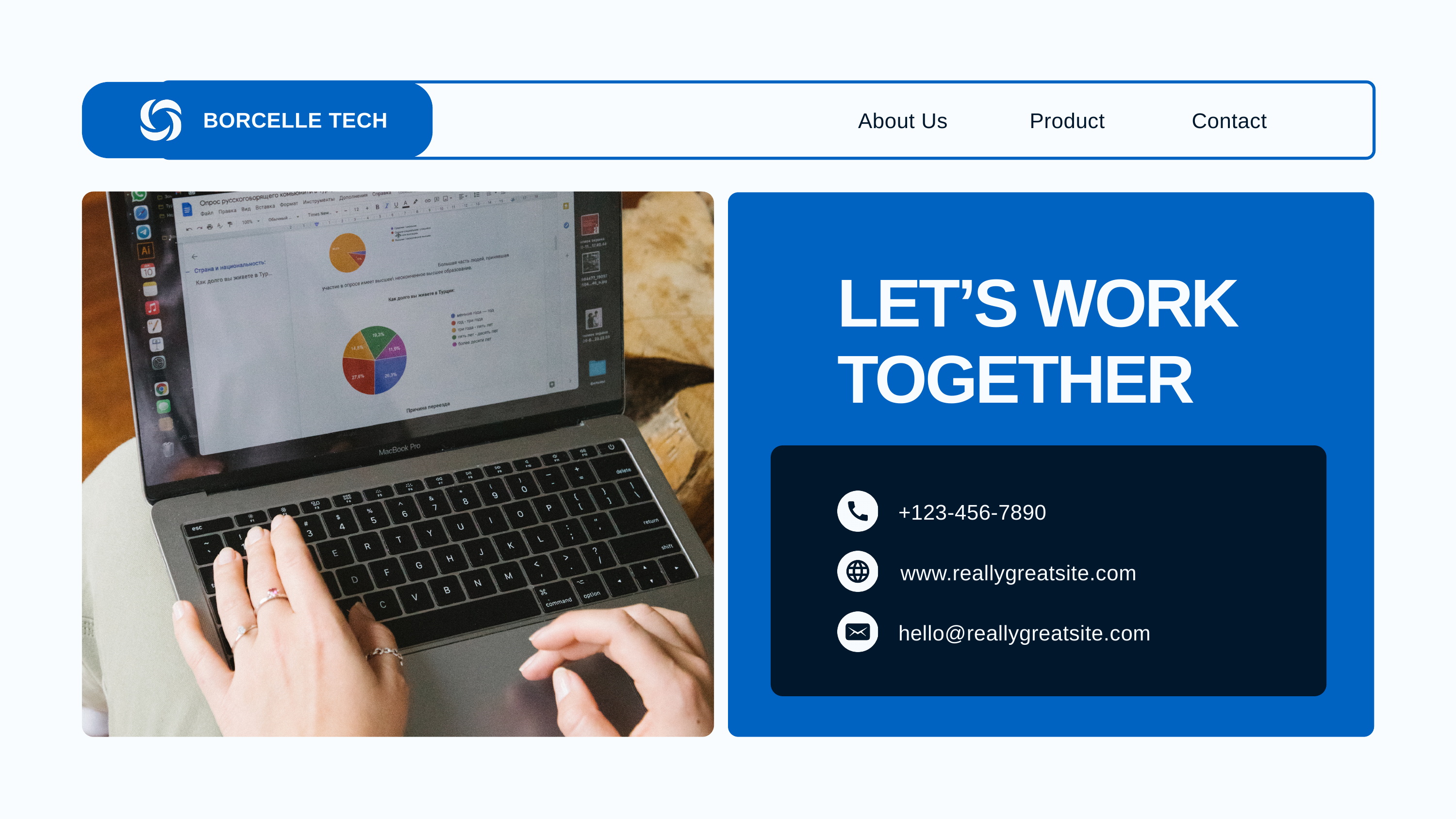

BORCELLE TECH
About Us
Product
Contact

LET’S WORK TOGETHER

+123-456-7890

www.reallygreatsite.com

hello@reallygreatsite.com